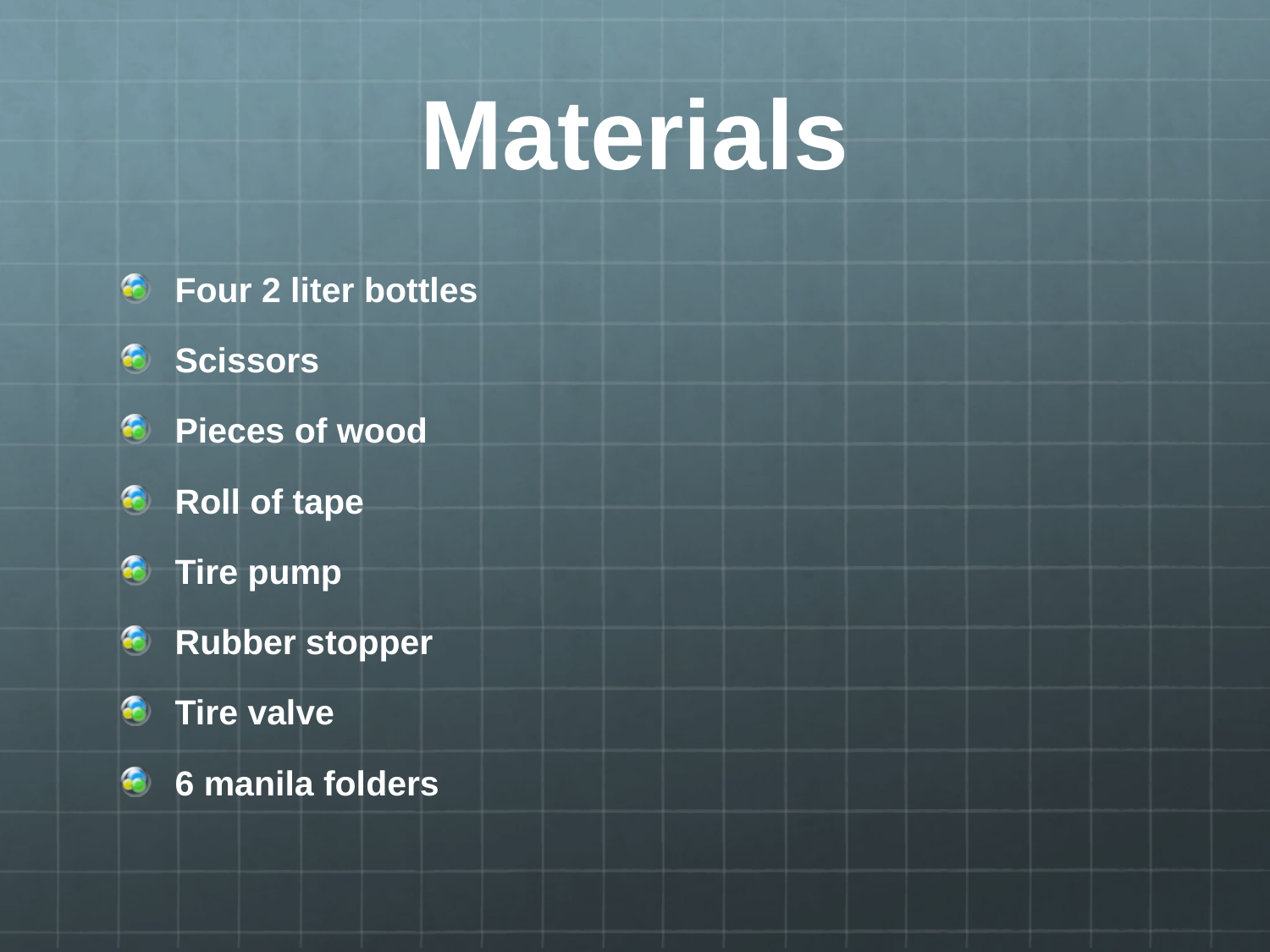

# Materials
Four 2 liter bottles
Scissors
Pieces of wood
Roll of tape
Tire pump
Rubber stopper
Tire valve
6 manila folders